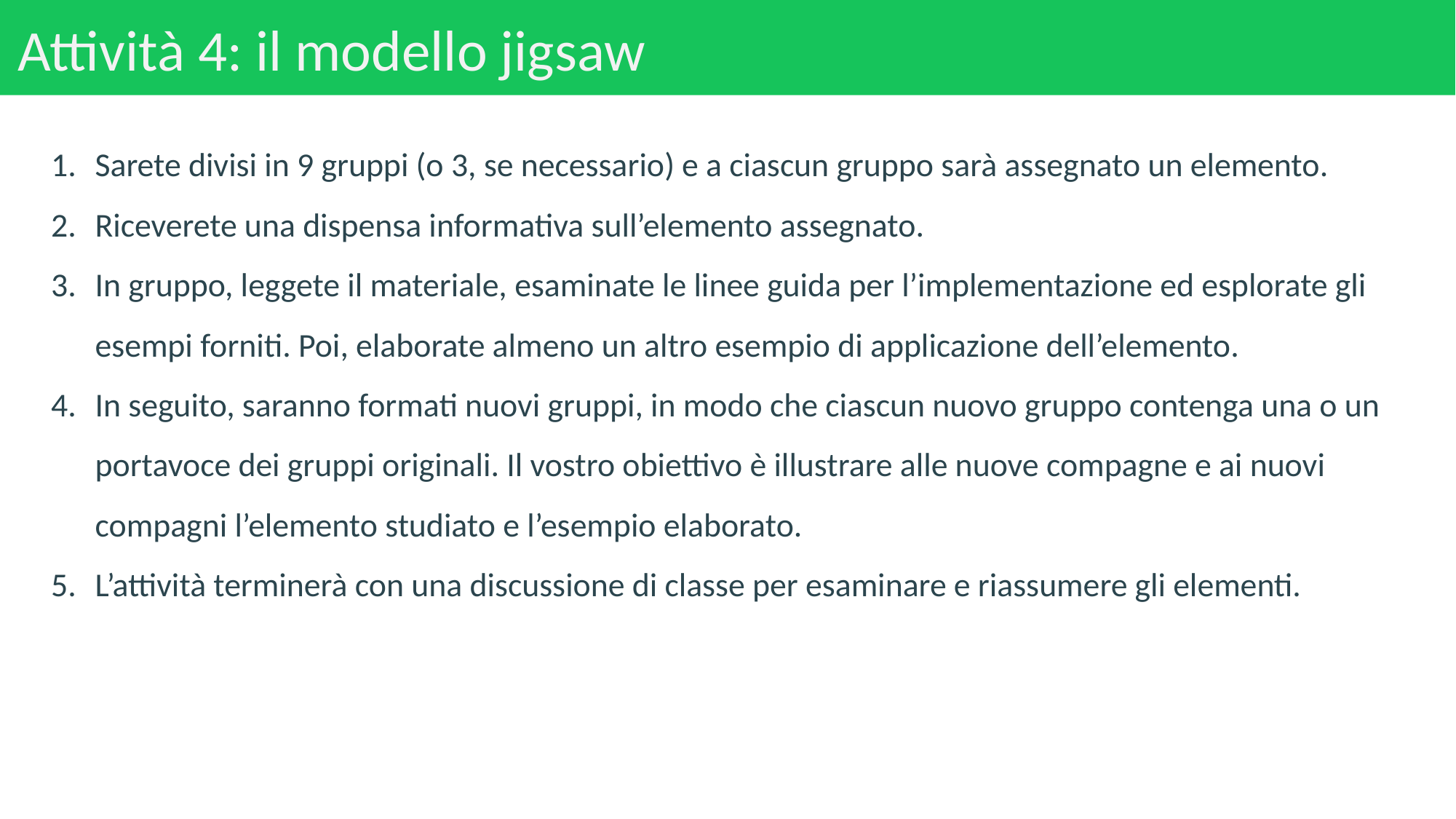

# Attività 4: il modello jigsaw
Sarete divisi in 9 gruppi (o 3, se necessario) e a ciascun gruppo sarà assegnato un elemento.
Riceverete una dispensa informativa sull’elemento assegnato.
In gruppo, leggete il materiale, esaminate le linee guida per l’implementazione ed esplorate gli esempi forniti. Poi, elaborate almeno un altro esempio di applicazione dell’elemento.
In seguito, saranno formati nuovi gruppi, in modo che ciascun nuovo gruppo contenga una o un portavoce dei gruppi originali. Il vostro obiettivo è illustrare alle nuove compagne e ai nuovi compagni l’elemento studiato e l’esempio elaborato.
L’attività terminerà con una discussione di classe per esaminare e riassumere gli elementi.